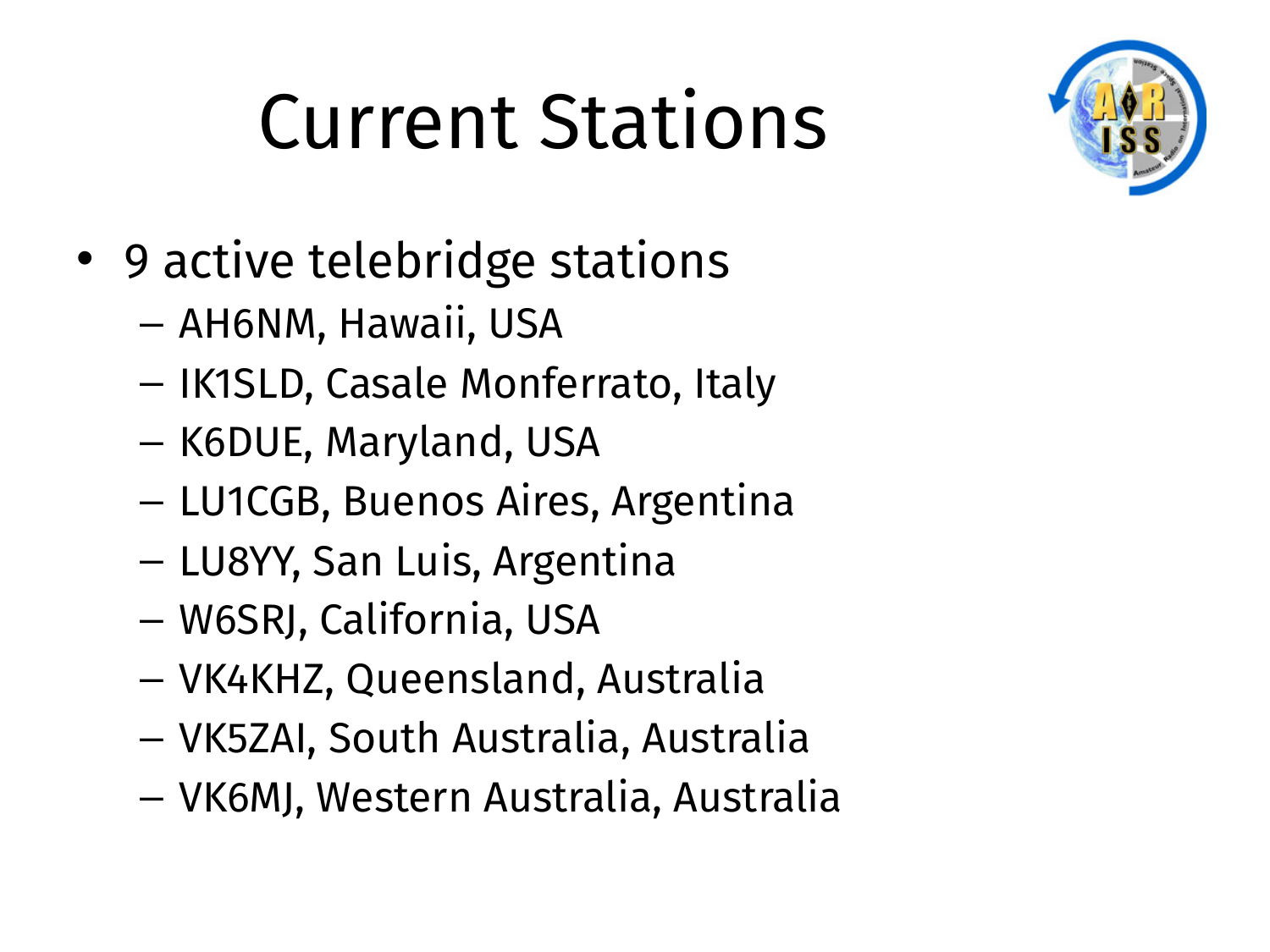

# Current Stations
9 active telebridge stations
AH6NM, Hawaii, USA
IK1SLD, Casale Monferrato, Italy
K6DUE, Maryland, USA
LU1CGB, Buenos Aires, Argentina
LU8YY, San Luis, Argentina
W6SRJ, California, USA
VK4KHZ, Queensland, Australia
VK5ZAI, South Australia, Australia
VK6MJ, Western Australia, Australia